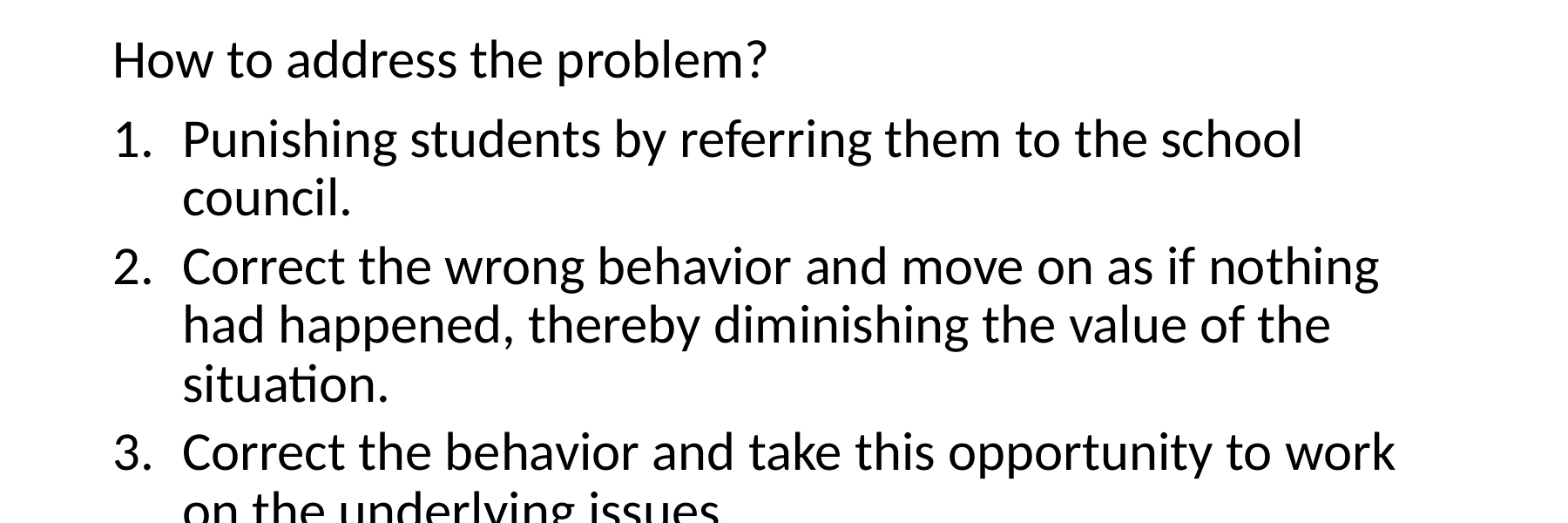

How to address the problem?

Punishing students by referring them to the school council.
Correct the wrong behavior and move on as if nothing had happened, thereby diminishing the value of the situation.
Correct the behavior and take this opportunity to work on the underlying issues.